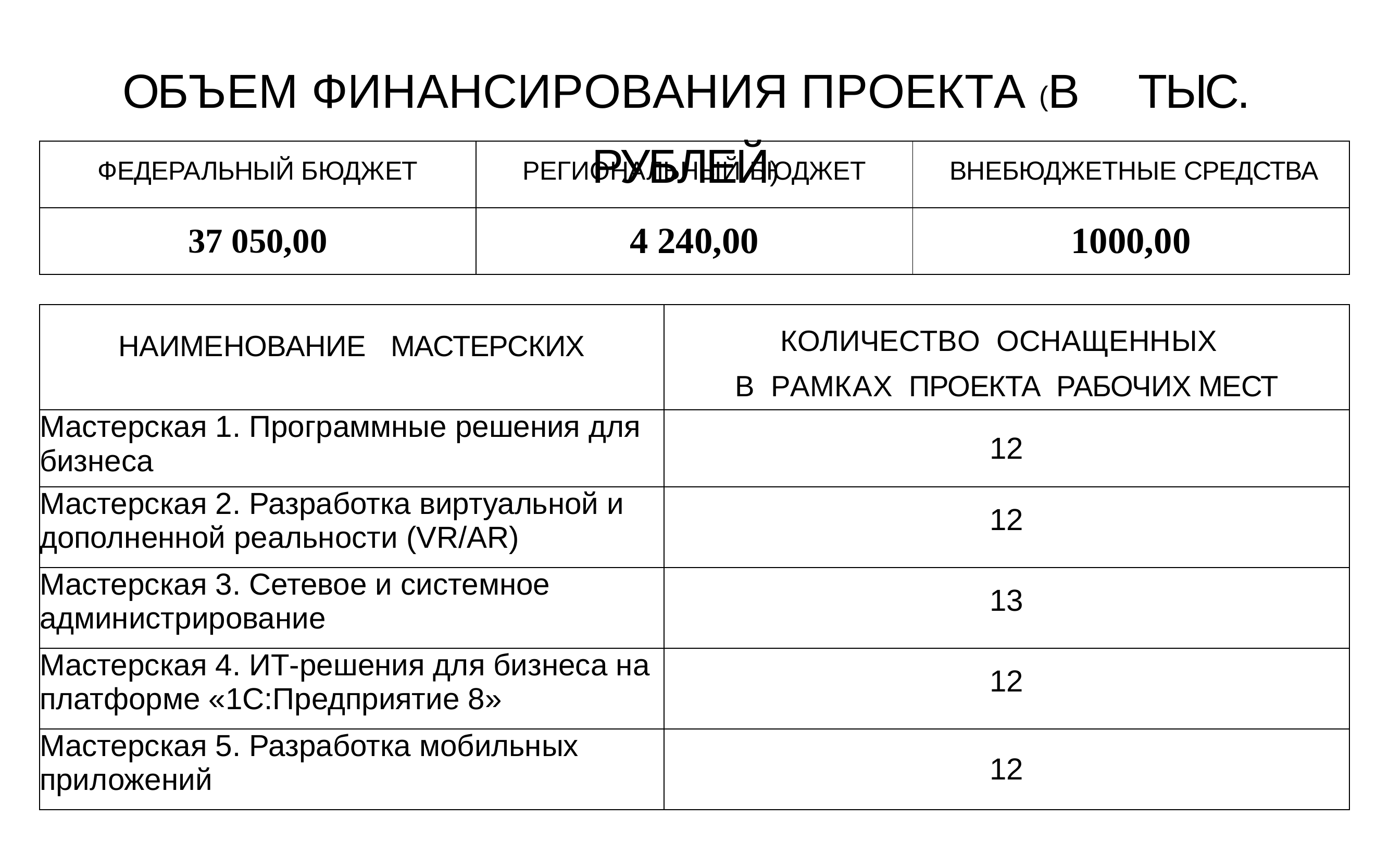

# ОБЪЕМ ФИНАНСИРОВАНИЯ ПРОЕКТА (В	ТЫС. РУБЛЕЙ)
| ФЕДЕРАЛЬНЫЙ БЮДЖЕТ | РЕГИОНАЛЬНЫЙ БЮДЖЕТ | ВНЕБЮДЖЕТНЫЕ СРЕДСТВА |
| --- | --- | --- |
| 37 050,00 | 4 240,00 | 1000,00 |
| НАИМЕНОВАНИЕ МАСТЕРСКИХ | КОЛИЧЕСТВО ОСНАЩЕННЫХ В РАМКАХ ПРОЕКТА РАБОЧИХ МЕСТ |
| --- | --- |
| Мастерская 1. Программные решения для бизнеса | 12 |
| Мастерская 2. Разработка виртуальной и дополненной реальности (VR/AR) | 12 |
| Мастерская 3. Сетевое и системное администрирование | 13 |
| Мастерская 4. ИТ-решения для бизнеса на платформе «1С:Предприятие 8» | 12 |
| Мастерская 5. Разработка мобильных приложений | 12 |